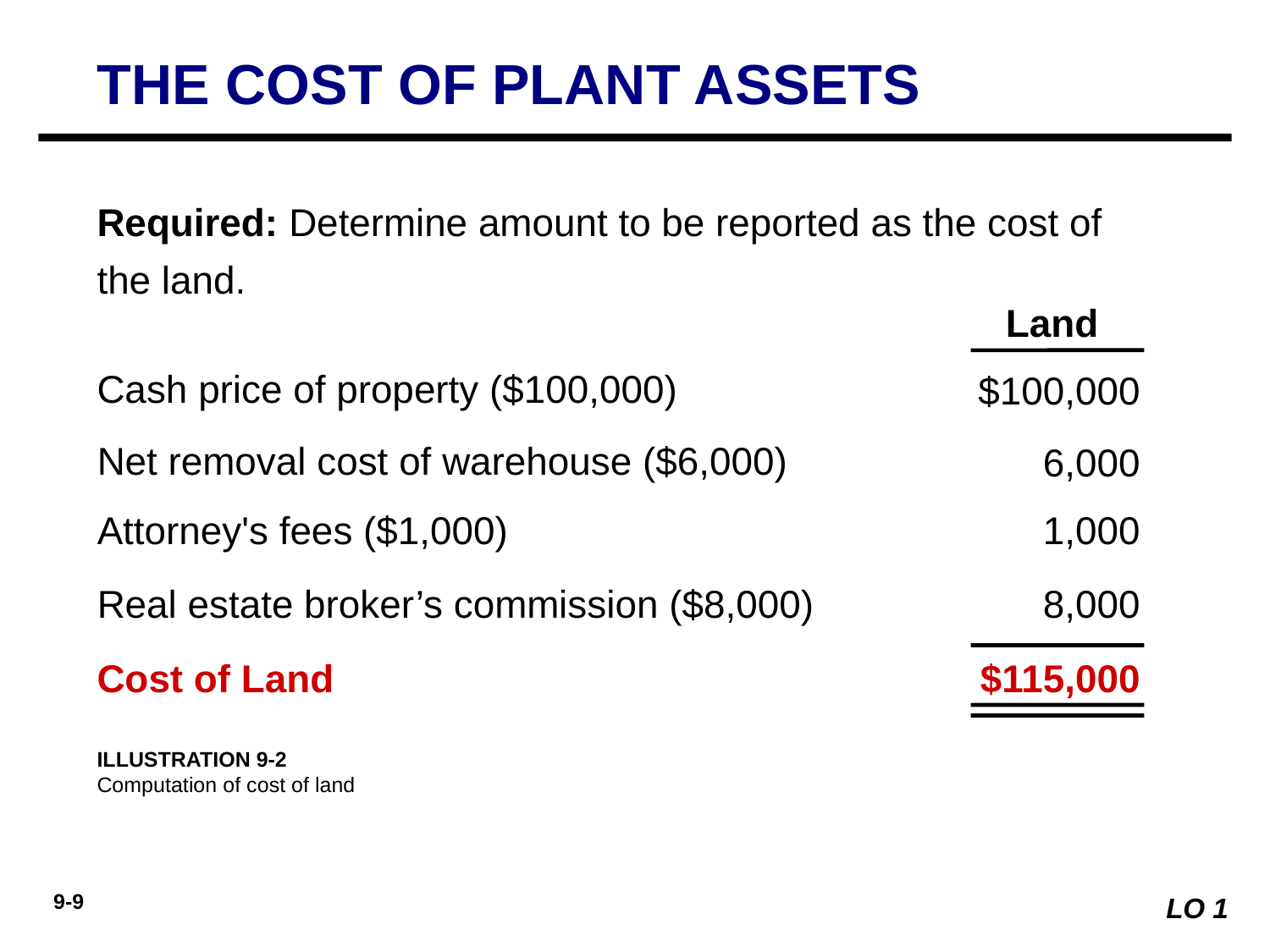

THE COST OF PLANT ASSETS

Required: Determine amount to be reported as the cost of the land.
Land

Cash price of property ($100,000)
$100,000
Net removal cost of warehouse ($6,000)
6,000
Attorney's fees ($1,000)
 1,000
Real estate broker’s commission ($8,000)
 8,000
Cost of Land
$115,000

ILLUSTRATION 9-2
Computation of cost of land
LO 1